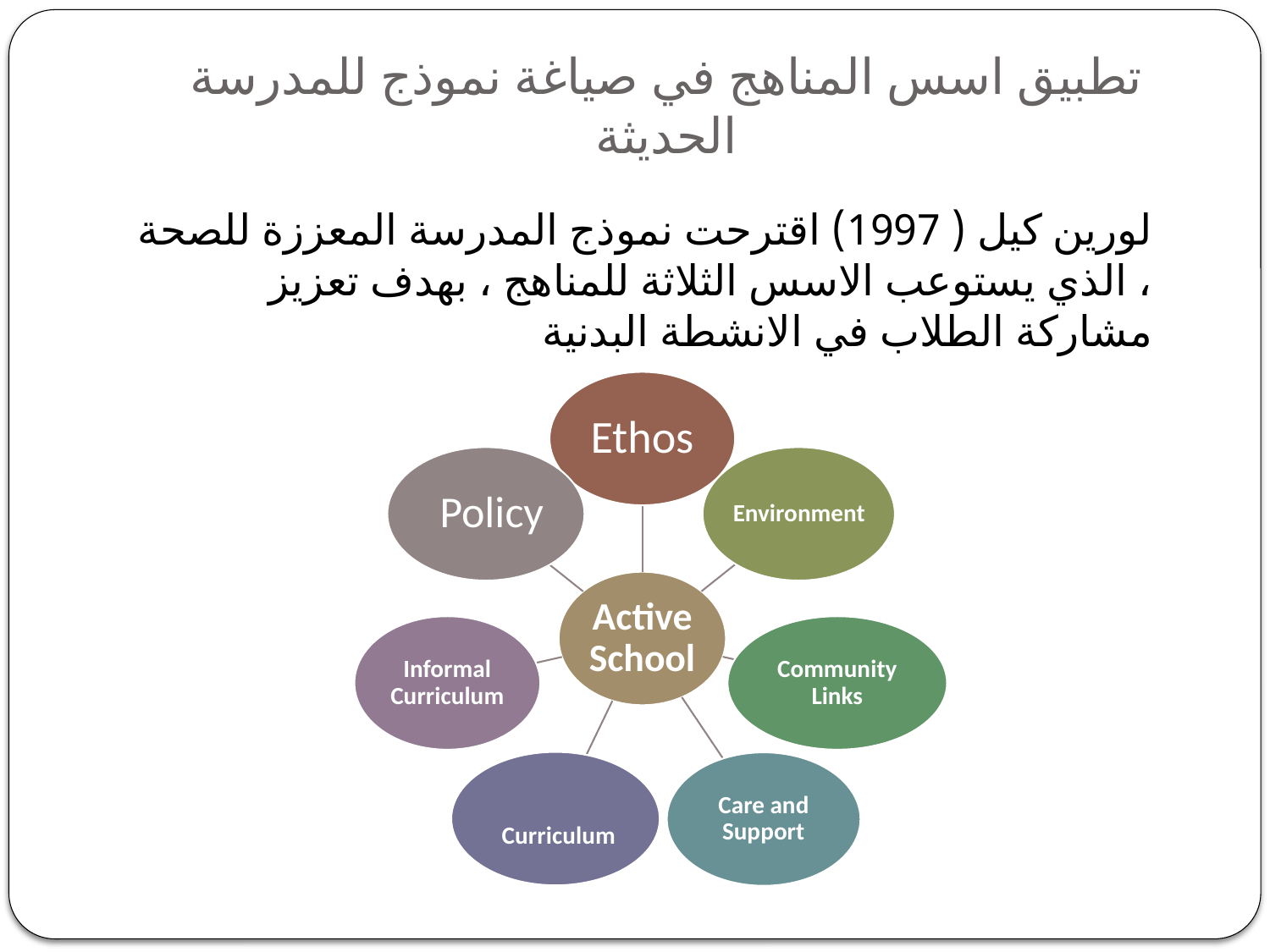

# تطبيق اسس المناهج في صياغة نموذج للمدرسة الحديثة
لورين كيل ( 1997) اقترحت نموذج المدرسة المعززة للصحة ، الذي يستوعب الاسس الثلاثة للمناهج ، بهدف تعزيز مشاركة الطلاب في الانشطة البدنية
Active School

Ethos

Environment

Community Links

Care and Support

Curriculum

Informal Curriculum

Policy